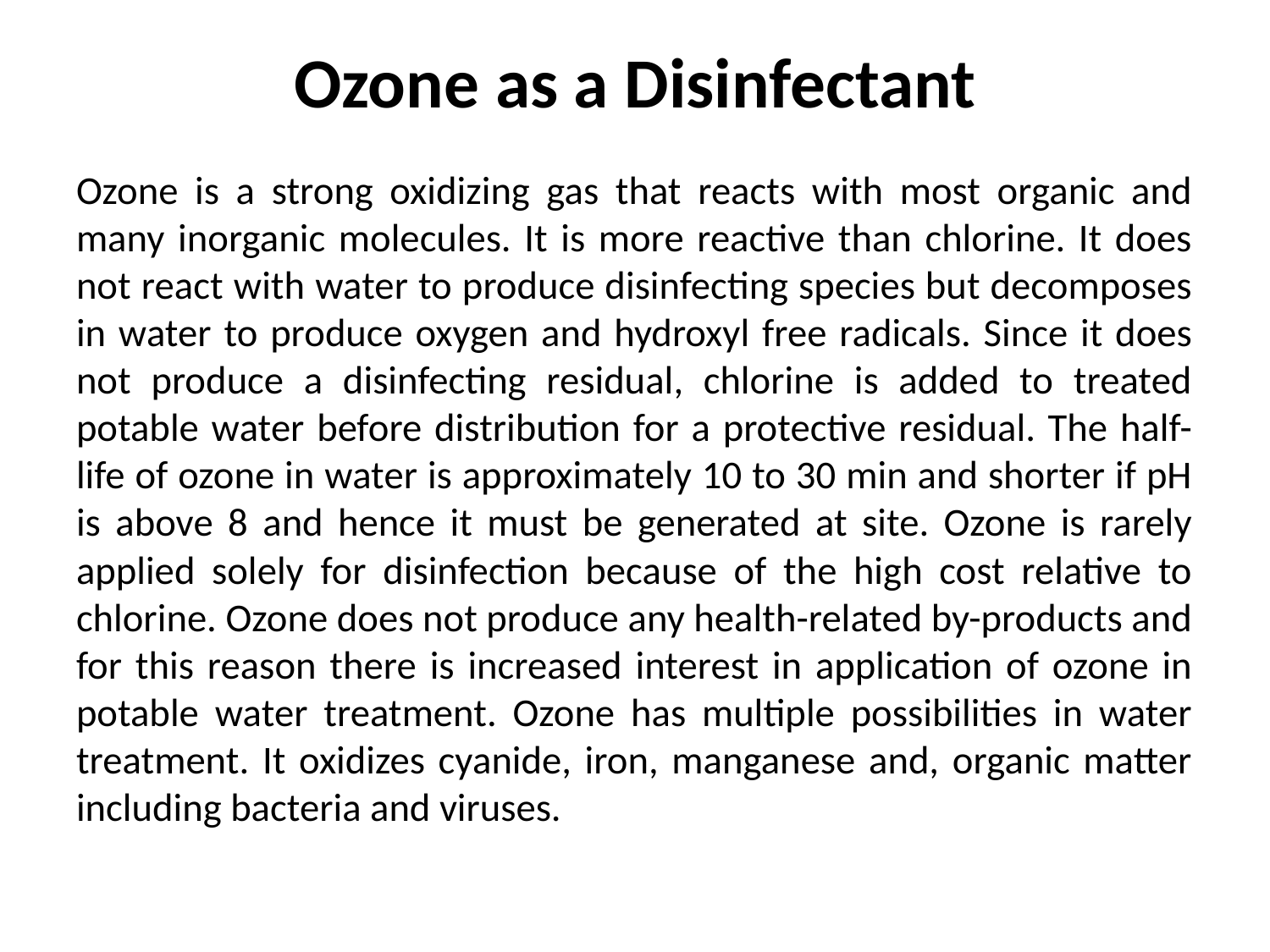

# Ozone as a Disinfectant
Ozone is a strong oxidizing gas that reacts with most organic and many inorganic molecules. It is more reactive than chlorine. It does not react with water to produce disinfecting species but decomposes in water to produce oxygen and hydroxyl free radicals. Since it does not produce a disinfecting residual, chlorine is added to treated potable water before distribution for a protective residual. The half-life of ozone in water is approximately 10 to 30 min and shorter if pH is above 8 and hence it must be generated at site. Ozone is rarely applied solely for disinfection because of the high cost relative to chlorine. Ozone does not produce any health-related by-products and for this reason there is increased interest in application of ozone in potable water treatment. Ozone has multiple possibilities in water treatment. It oxidizes cyanide, iron, manganese and, organic matter including bacteria and viruses.